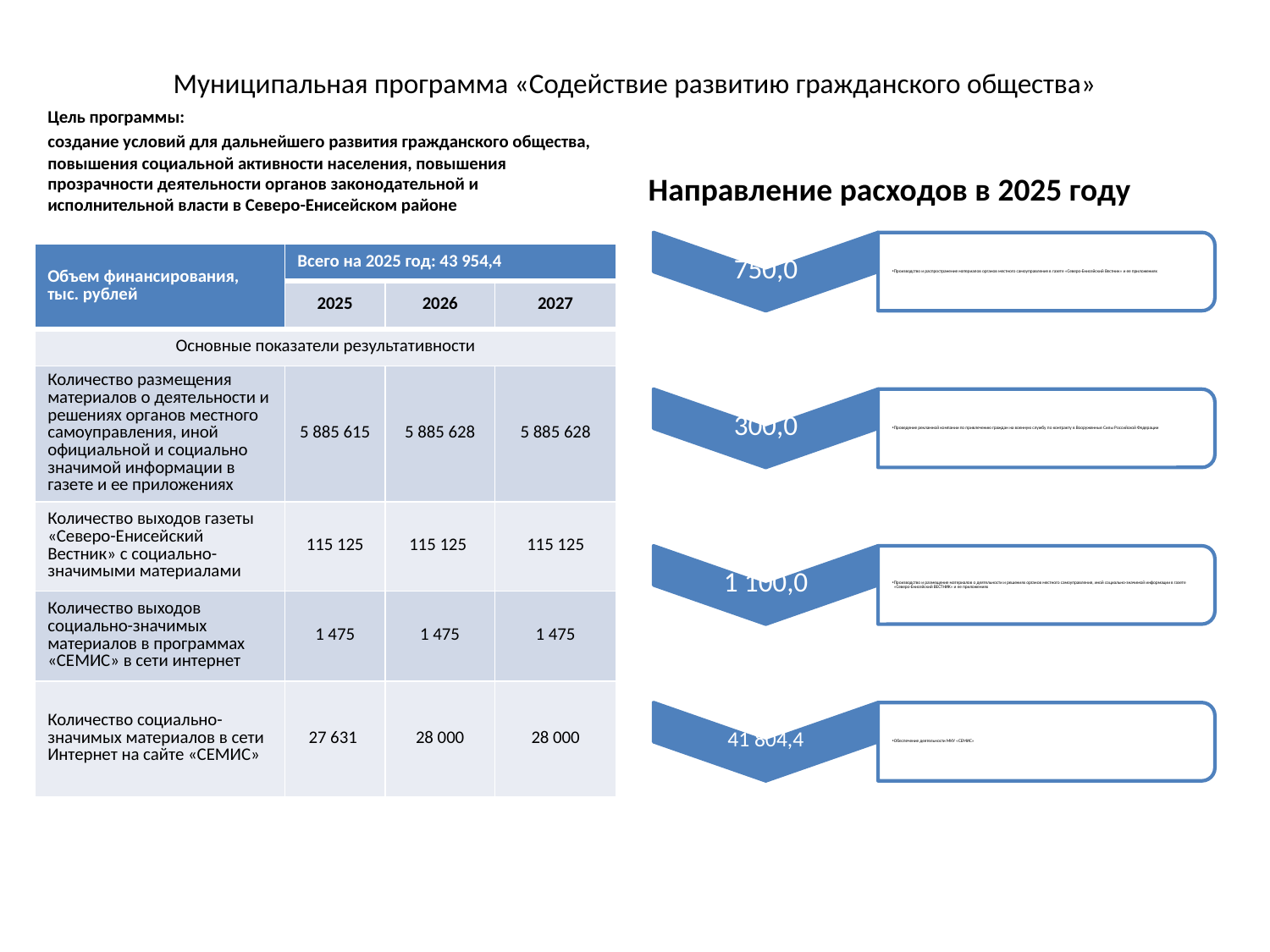

# Муниципальная программа «Содействие развитию гражданского общества»

Цель программы:
создание условий для дальнейшего развития гражданского общества, повышения социальной активности населения, повышения прозрачности деятельности органов законодательной и исполнительной власти в Северо-Енисейском районе

Направление расходов в 2025 году
300,0
Проведение рекламной компании по привлечению граждан на военную службу по контракту в Вооруженные Силы Российской Федерации
1 100,0
Производство и размещение материалов о деятельности и решениях органов местного самоуправления, иной социально-значимой информации в газете «Северо-Енисейский ВЕСТНИК» и ее приложениях
41 804,4
Обеспечение деятельности МКУ «СЕМИС»
750,0
Производство и распространение материалов органов местного самоуправления в газете «Северо-Енисейский Вестник» и ее приложениях
| Объем финансирования, тыс. рублей | Всего на 2025 год: 43 954,4 |  |  |
| --- | --- | --- | --- |
|  | 2025 | 2026 | 2027 |
| Основные показатели результативности |  |  |  |
| Количество размещения материалов о деятельности и решениях органов местного самоуправления, иной официальной и социально значимой информации в газете и ее приложениях | 5 885 615 | 5 885 628 | 5 885 628 |
| Количество выходов газеты «Северо-Енисейский Вестник» с социально-значимыми материалами | 115 125 | 115 125 | 115 125 |
| Количество выходов социально-значимых материалов в программах «СЕМИС» в сети интернет | 1 475 | 1 475 | 1 475 |
| Количество социально-значимых материалов в сети Интернет на сайте «СЕМИС» | 27 631 | 28 000 | 28 000 |